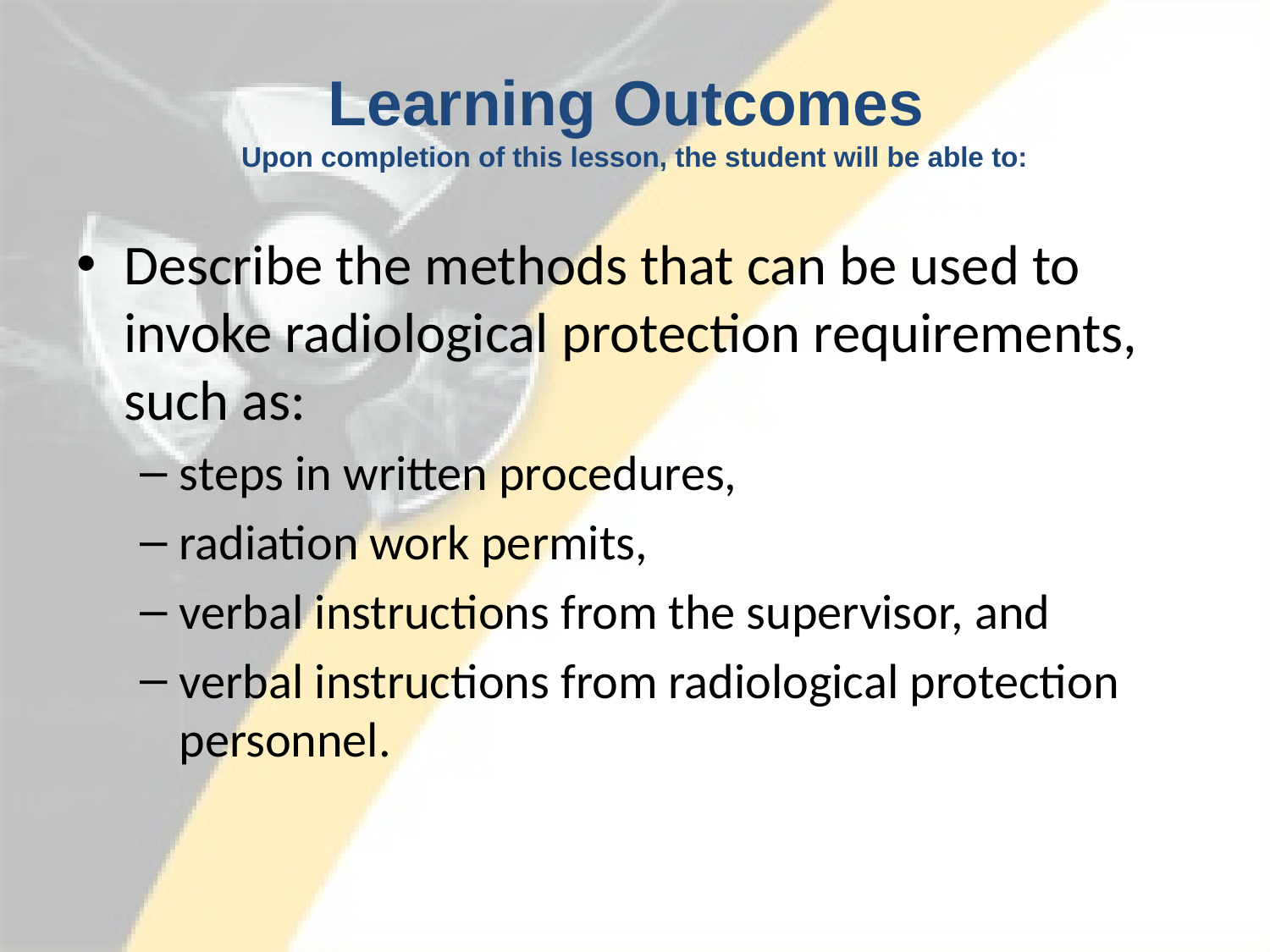

# Learning Outcomes Upon completion of this lesson, the student will be able to:
Describe the methods that can be used to invoke radiological protection requirements, such as:
steps in written procedures,
radiation work permits,
verbal instructions from the supervisor, and
verbal instructions from radiological protection personnel.